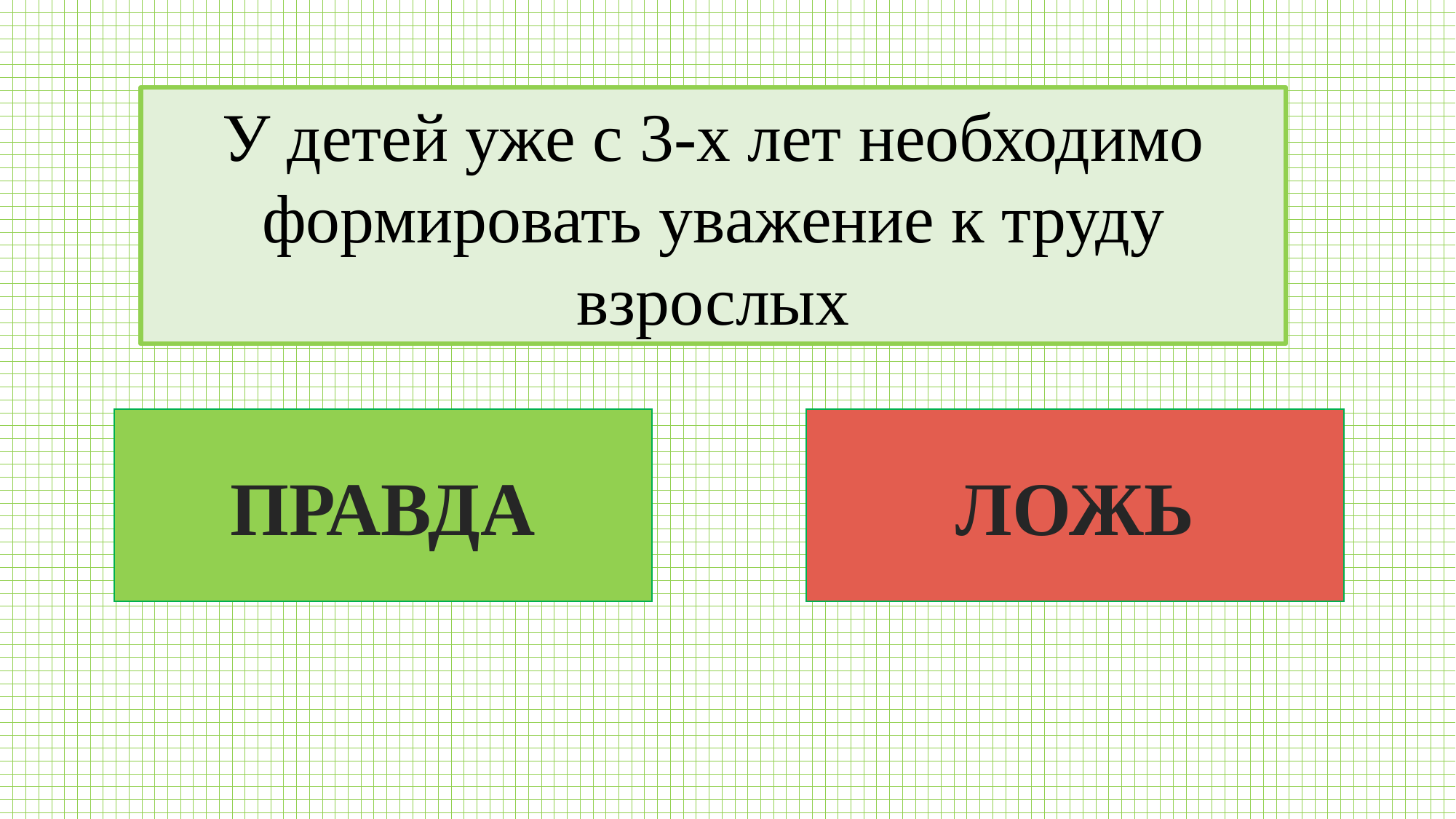

У детей уже с 3-х лет необходимо формировать уважение к труду взрослых
ПРАВДА
ЛОЖЬ